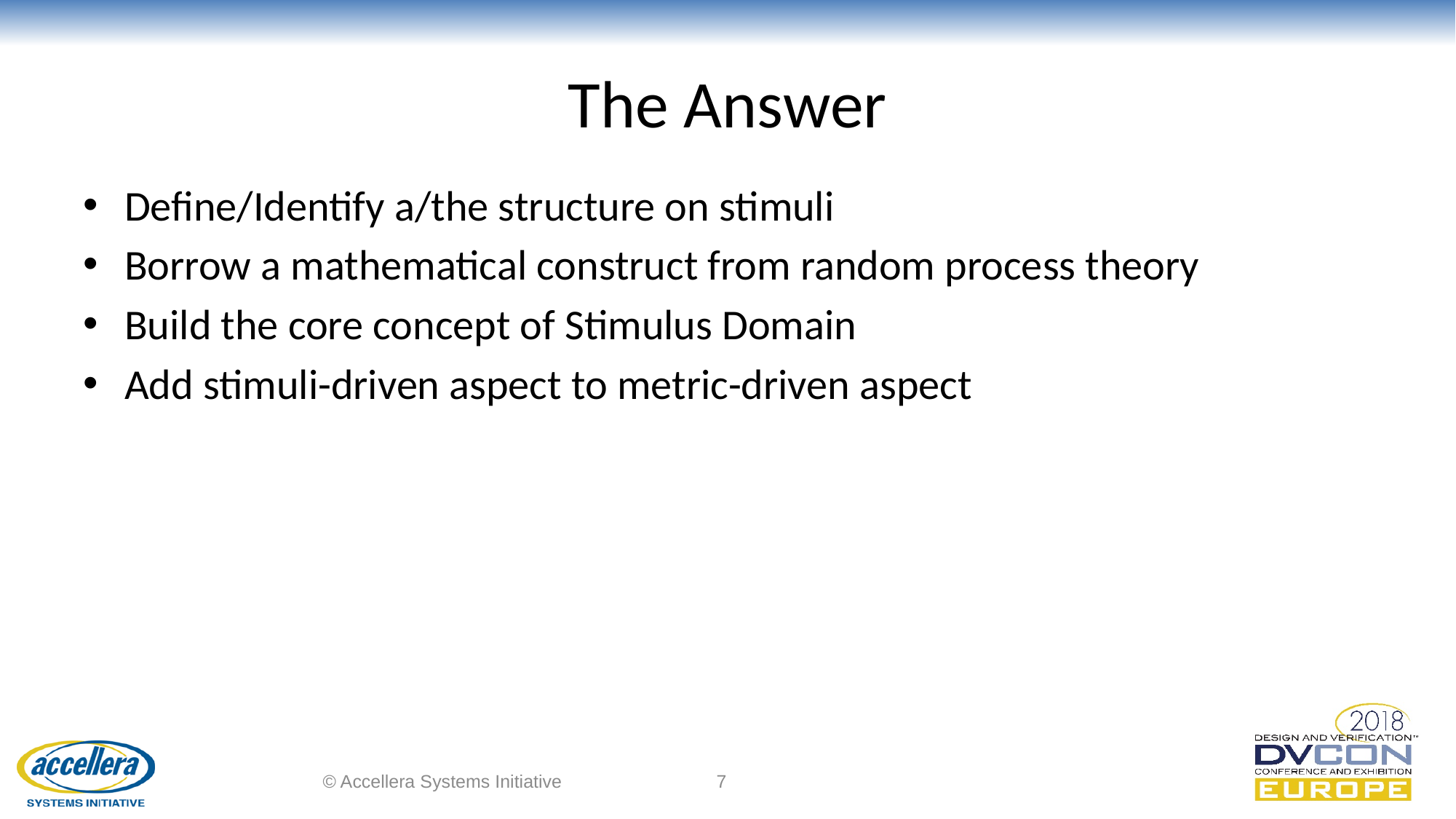

# The Answer
Define/Identify a/the structure on stimuli
Borrow a mathematical construct from random process theory
Build the core concept of Stimulus Domain
Add stimuli-driven aspect to metric-driven aspect

© Accellera Systems Initiative
7